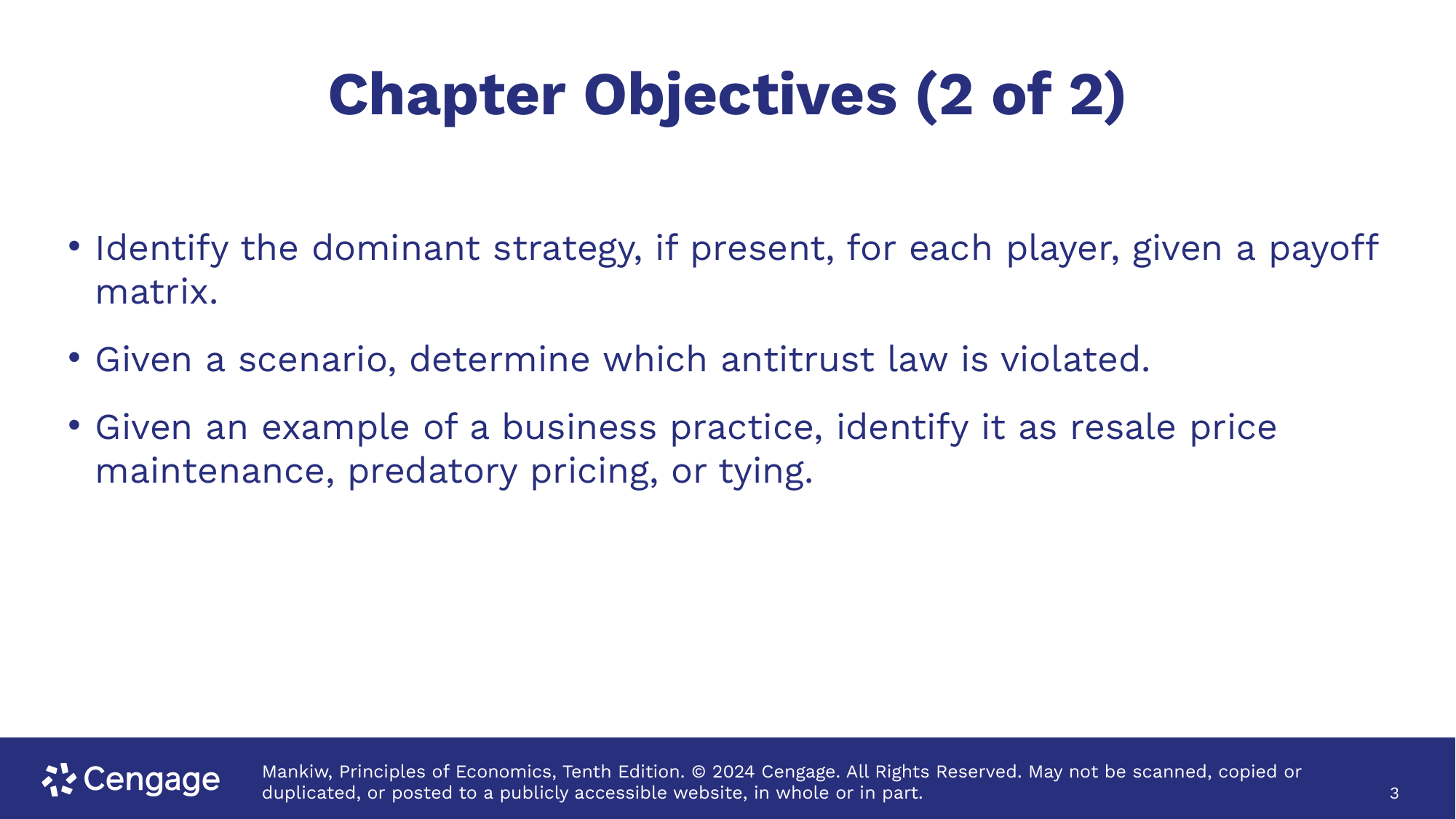

# Chapter Objectives (2 of 2)
Identify the dominant strategy, if present, for each player, given a payoff matrix.
Given a scenario, determine which antitrust law is violated.
Given an example of a business practice, identify it as resale price maintenance, predatory pricing, or tying.